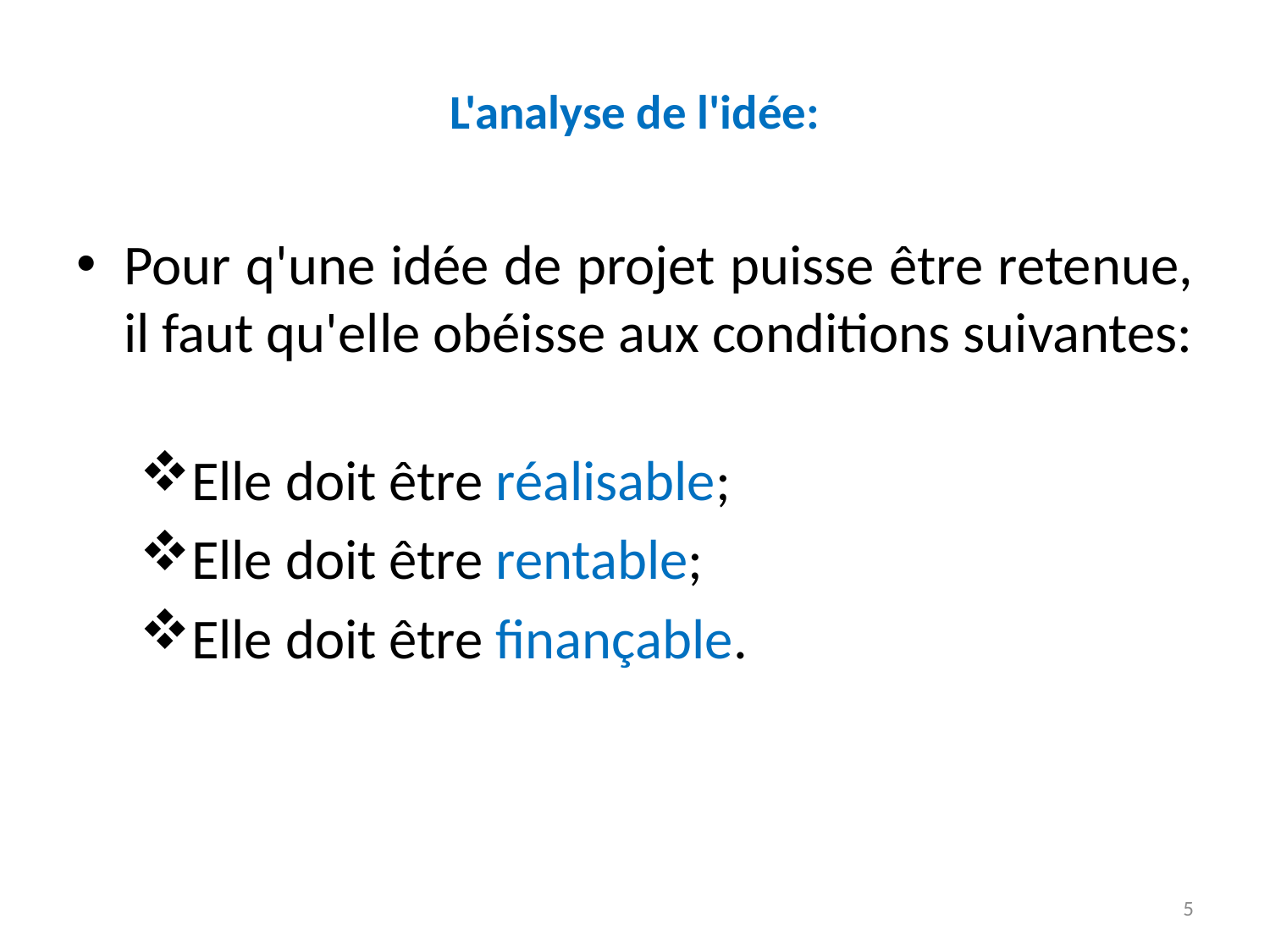

# L'analyse de l'idée:
Pour q'une idée de projet puisse être retenue, il faut qu'elle obéisse aux conditions suivantes:

Elle doit être réalisable;
Elle doit être rentable;
Elle doit être finançable.

5